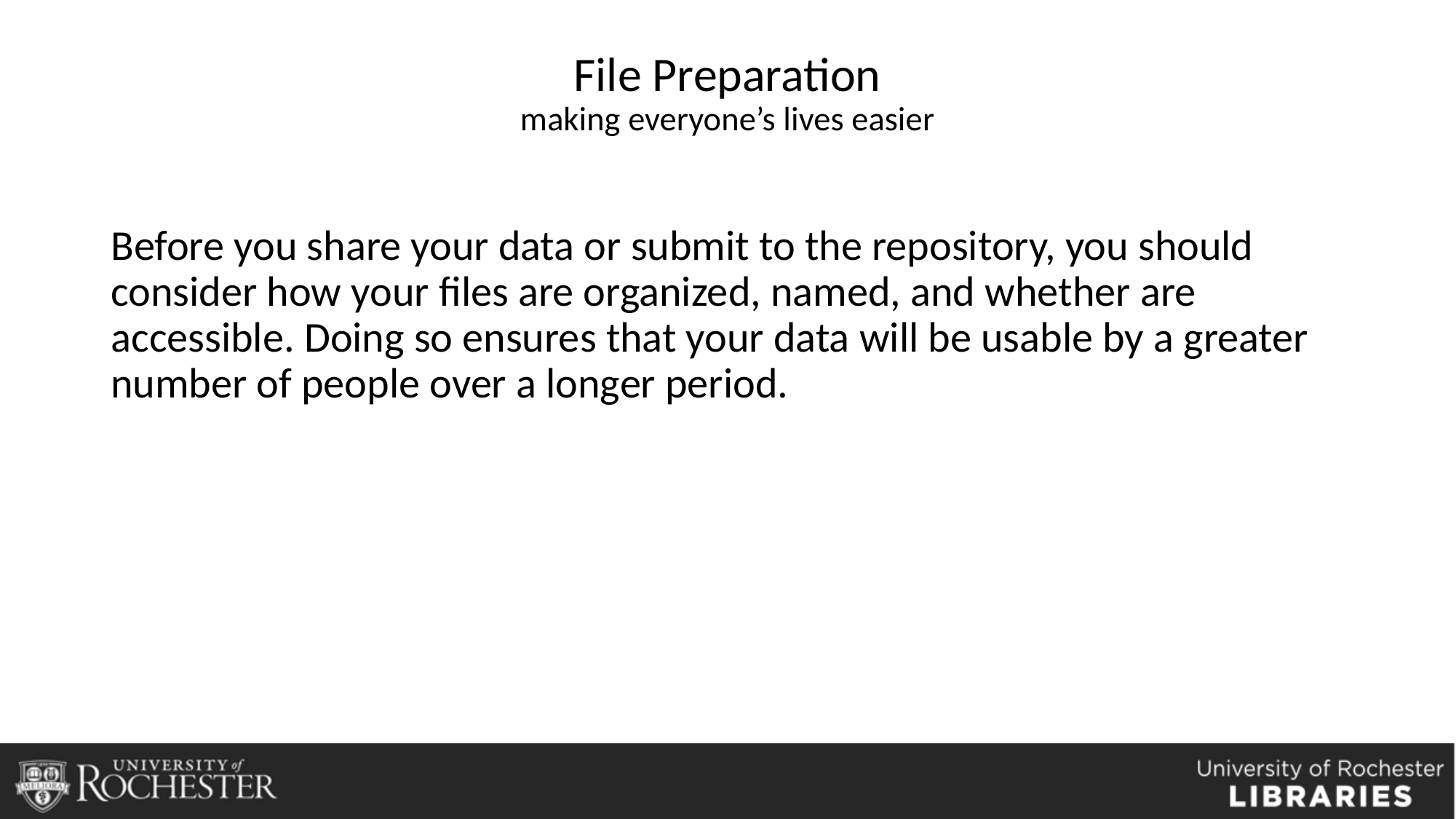

# File Preparation making everyone’s lives easier
Before you share your data or submit to the repository, you should consider how your files are organized, named, and whether are accessible. Doing so ensures that your data will be usable by a greater number of people over a longer period.